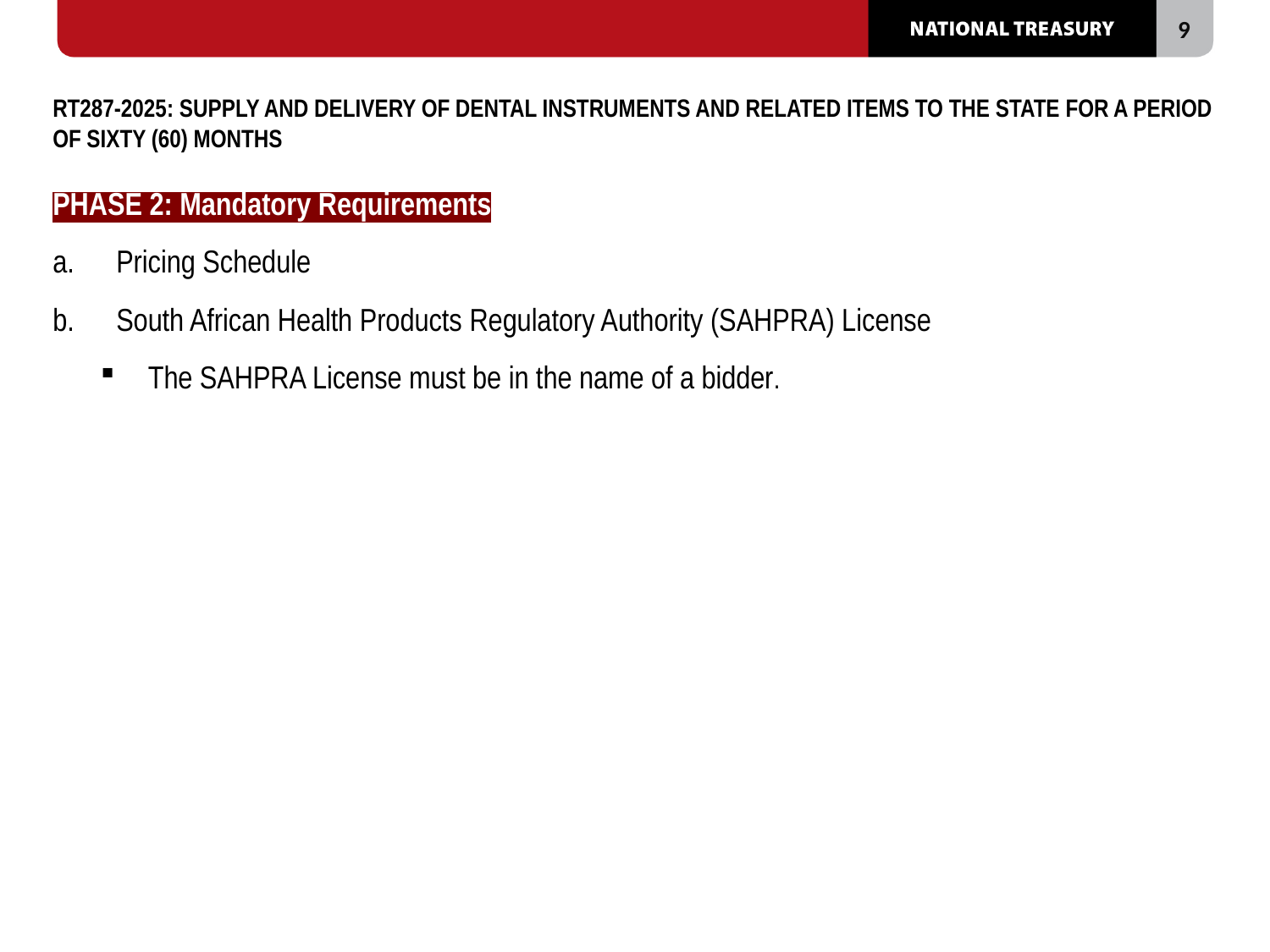

# RT287-2025: SUPPLY AND DELIVERY OF DENTAL INSTRUMENTS AND RELATED ITEMS TO THE STATE FOR A PERIOD OF SIXTY (60) MONTHS
PHASE 2: Mandatory Requirements
Pricing Schedule
South African Health Products Regulatory Authority (SAHPRA) License
The SAHPRA License must be in the name of a bidder.